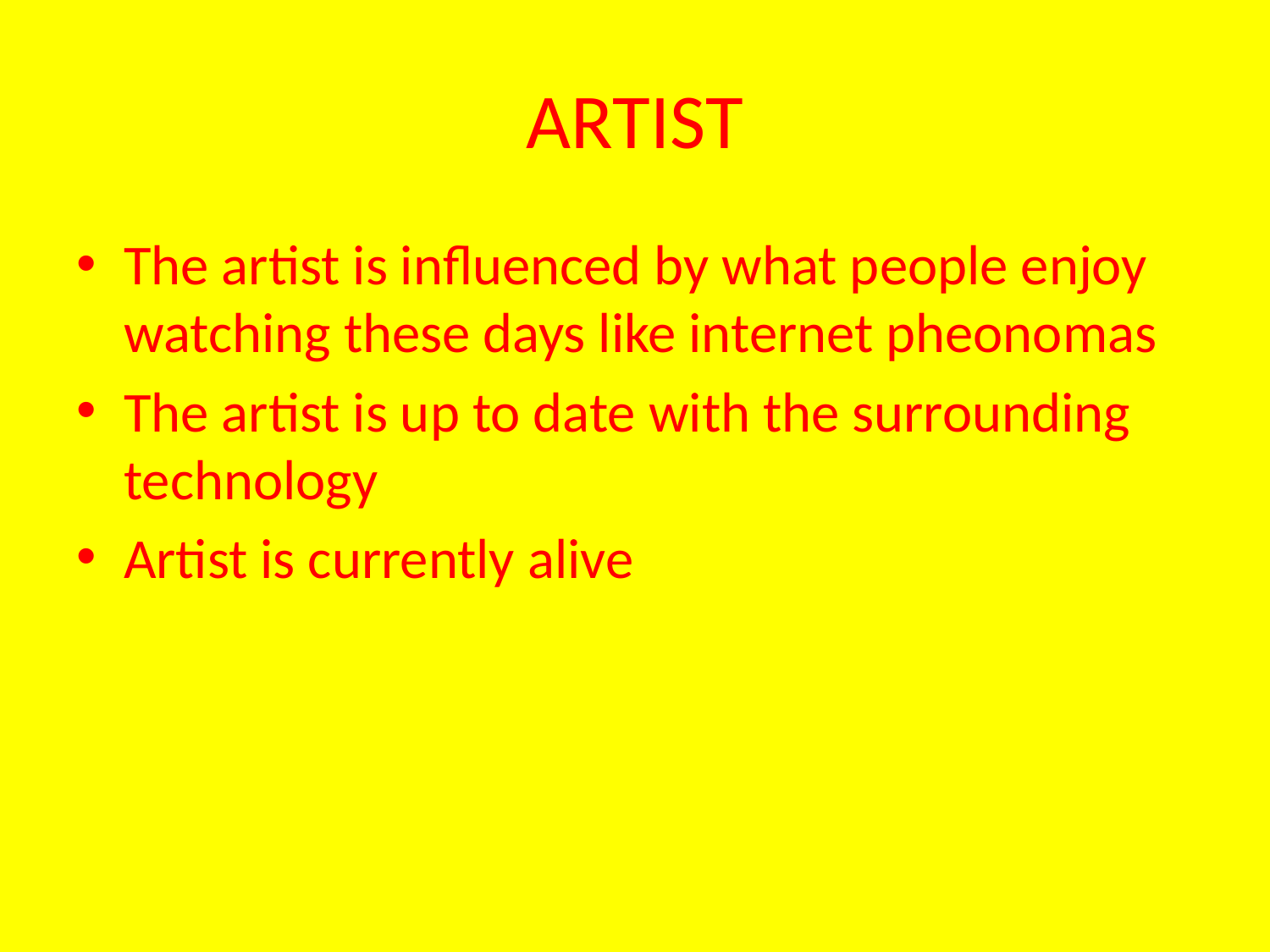

# ARTIST
The artist is influenced by what people enjoy watching these days like internet pheonomas
The artist is up to date with the surrounding technology
Artist is currently alive